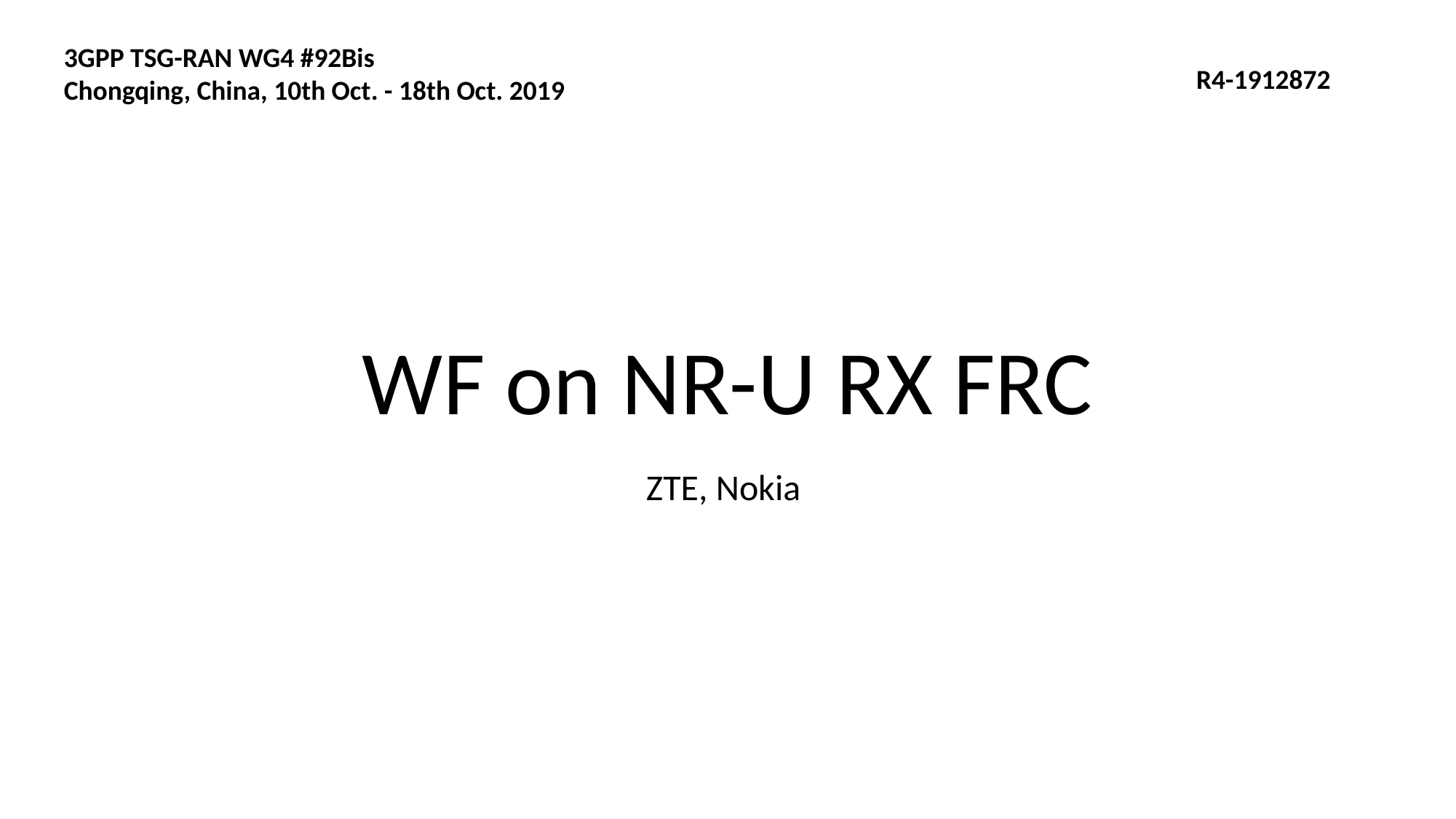

3GPP TSG-RAN WG4 #92Bis
Chongqing, China, 10th Oct. - 18th Oct. 2019
R4-1912872
# WF on NR-U RX FRC
ZTE, Nokia
1